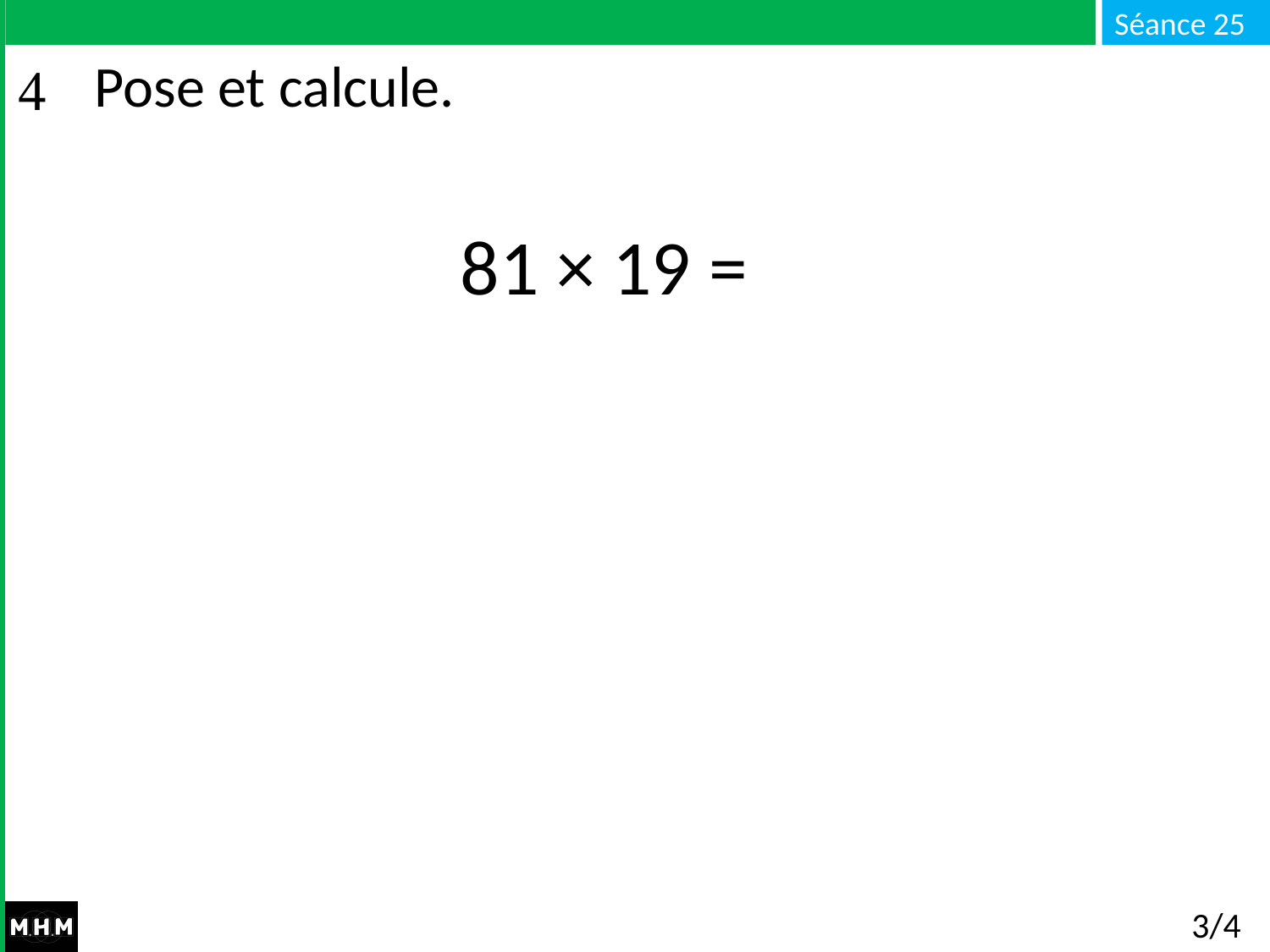

# Pose et calcule.
 81 × 19 =
3/4